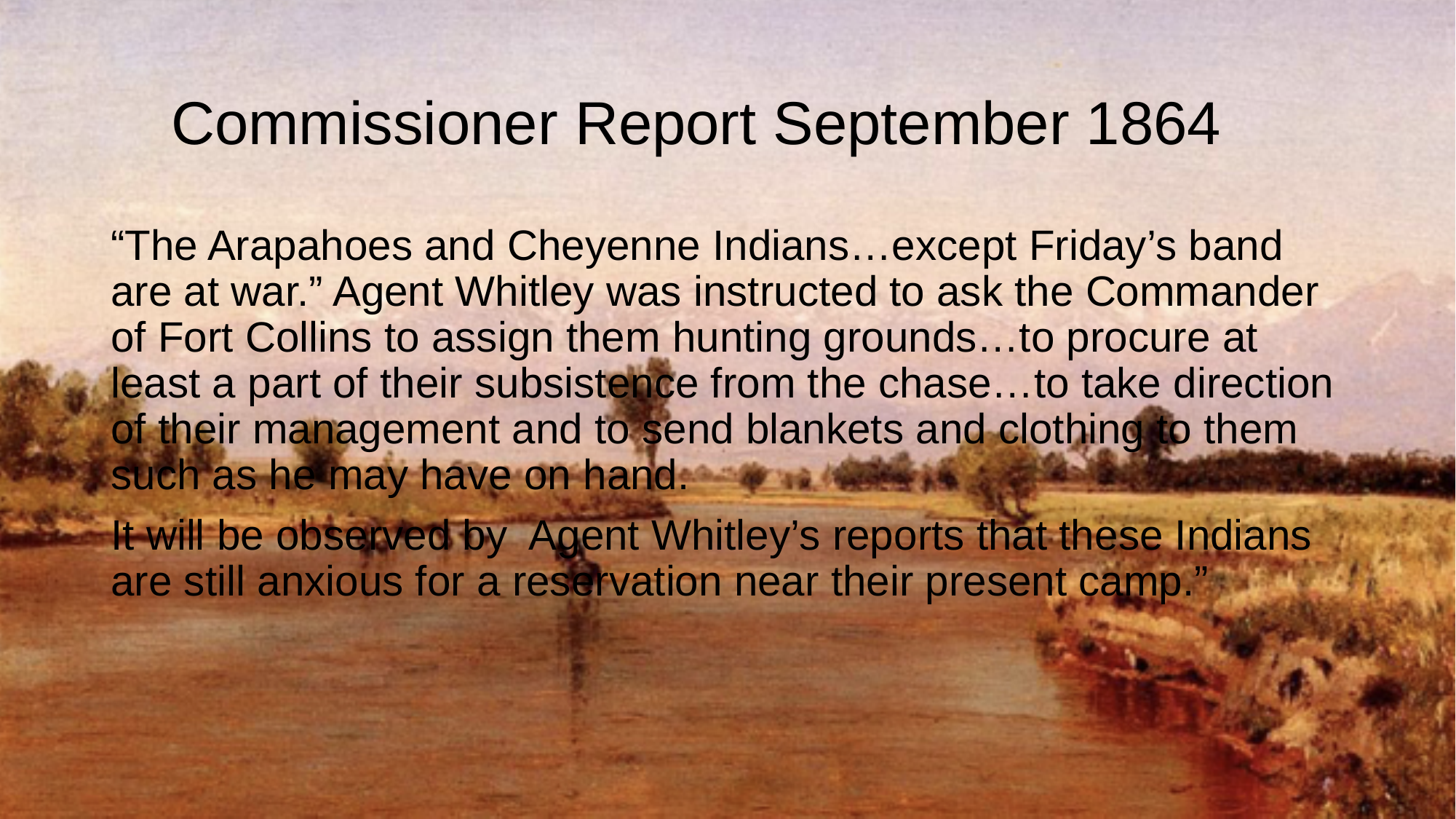

# Commissioner Report September 1864
“The Arapahoes and Cheyenne Indians…except Friday’s band are at war.” Agent Whitley was instructed to ask the Commander of Fort Collins to assign them hunting grounds…to procure at least a part of their subsistence from the chase…to take direction of their management and to send blankets and clothing to them such as he may have on hand.
It will be observed by  Agent Whitley’s reports that these Indians are still anxious for a reservation near their present camp.”